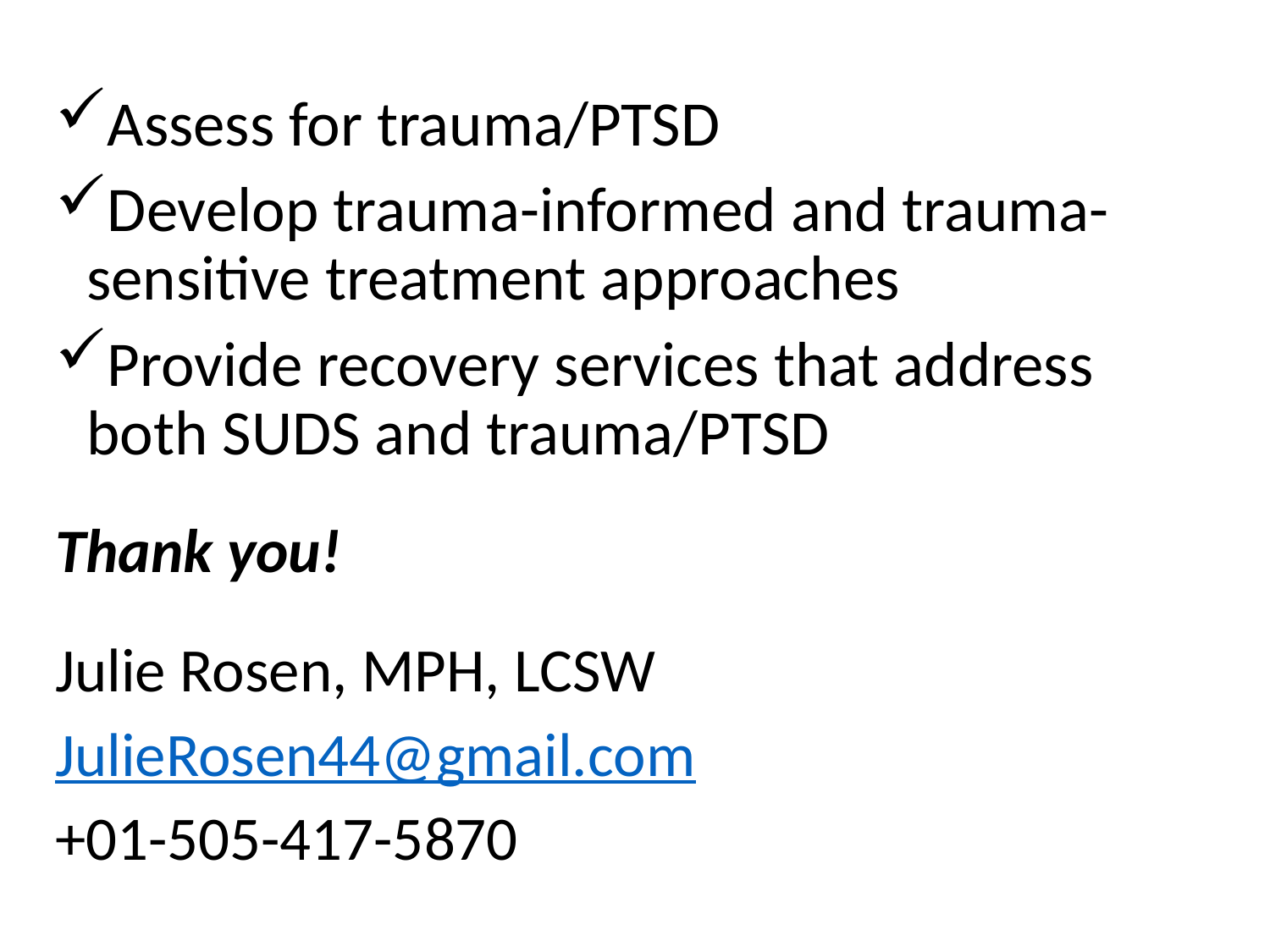

Assess for trauma/PTSD
Develop trauma-informed and trauma-sensitive treatment approaches
Provide recovery services that address both SUDS and trauma/PTSD

Thank you!

Julie Rosen, MPH, LCSW
JulieRosen44@gmail.com
+01-505-417-5870